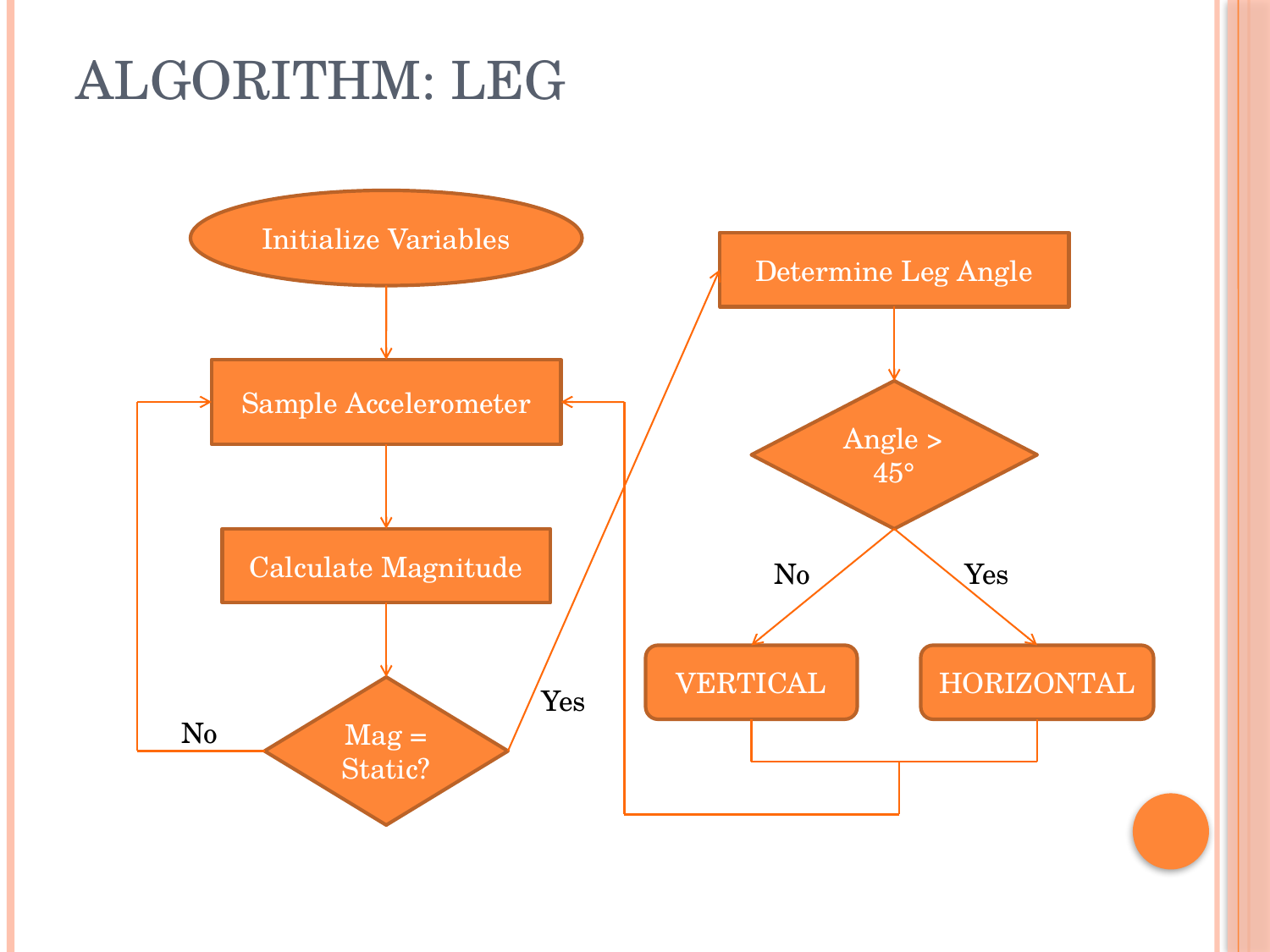

# Algorithm: Leg
Initialize Variables

Determine Leg Angle
Sample Accelerometer
Angle > 45°
Calculate Magnitude
No
Yes
VERTICAL
HORIZONTAL
Mag = Static?
Yes
No